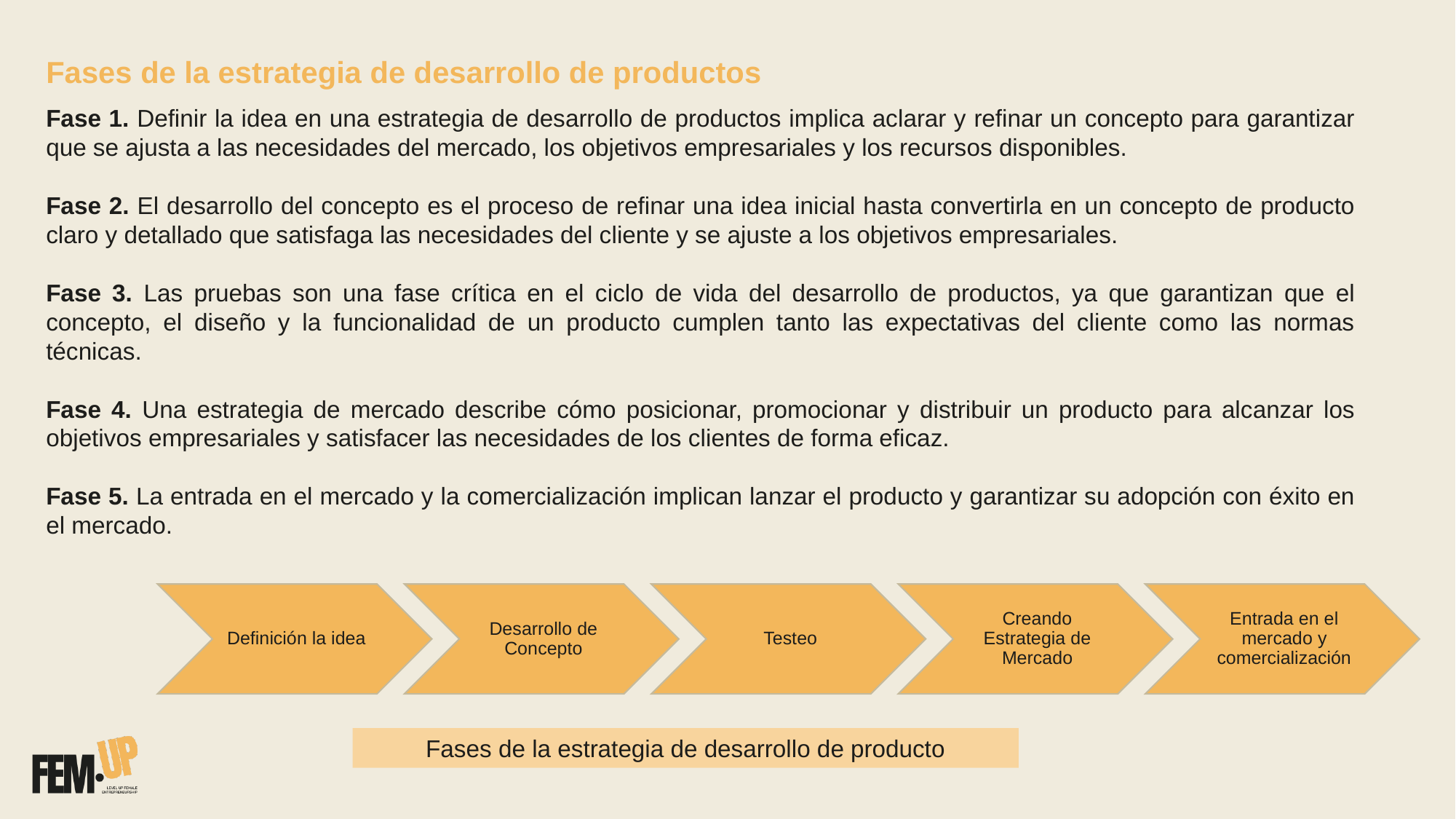

Fases de la estrategia de desarrollo de productos ​
Fase 1. Definir la idea en una estrategia de desarrollo de productos implica aclarar y refinar un concepto para garantizar que se ajusta a las necesidades del mercado, los objetivos empresariales y los recursos disponibles.

Fase 2. El desarrollo del concepto es el proceso de refinar una idea inicial hasta convertirla en un concepto de producto claro y detallado que satisfaga las necesidades del cliente y se ajuste a los objetivos empresariales.

Fase 3. Las pruebas son una fase crítica en el ciclo de vida del desarrollo de productos, ya que garantizan que el concepto, el diseño y la funcionalidad de un producto cumplen tanto las expectativas del cliente como las normas técnicas.

Fase 4. Una estrategia de mercado describe cómo posicionar, promocionar y distribuir un producto para alcanzar los objetivos empresariales y satisfacer las necesidades de los clientes de forma eficaz.

Fase 5. La entrada en el mercado y la comercialización implican lanzar el producto y garantizar su adopción con éxito en el mercado.
Definición la idea
Desarrollo de Concepto
Testeo
Creando Estrategia de Mercado
Entrada en el mercado y comercialización
Fases de la estrategia de desarrollo de producto​